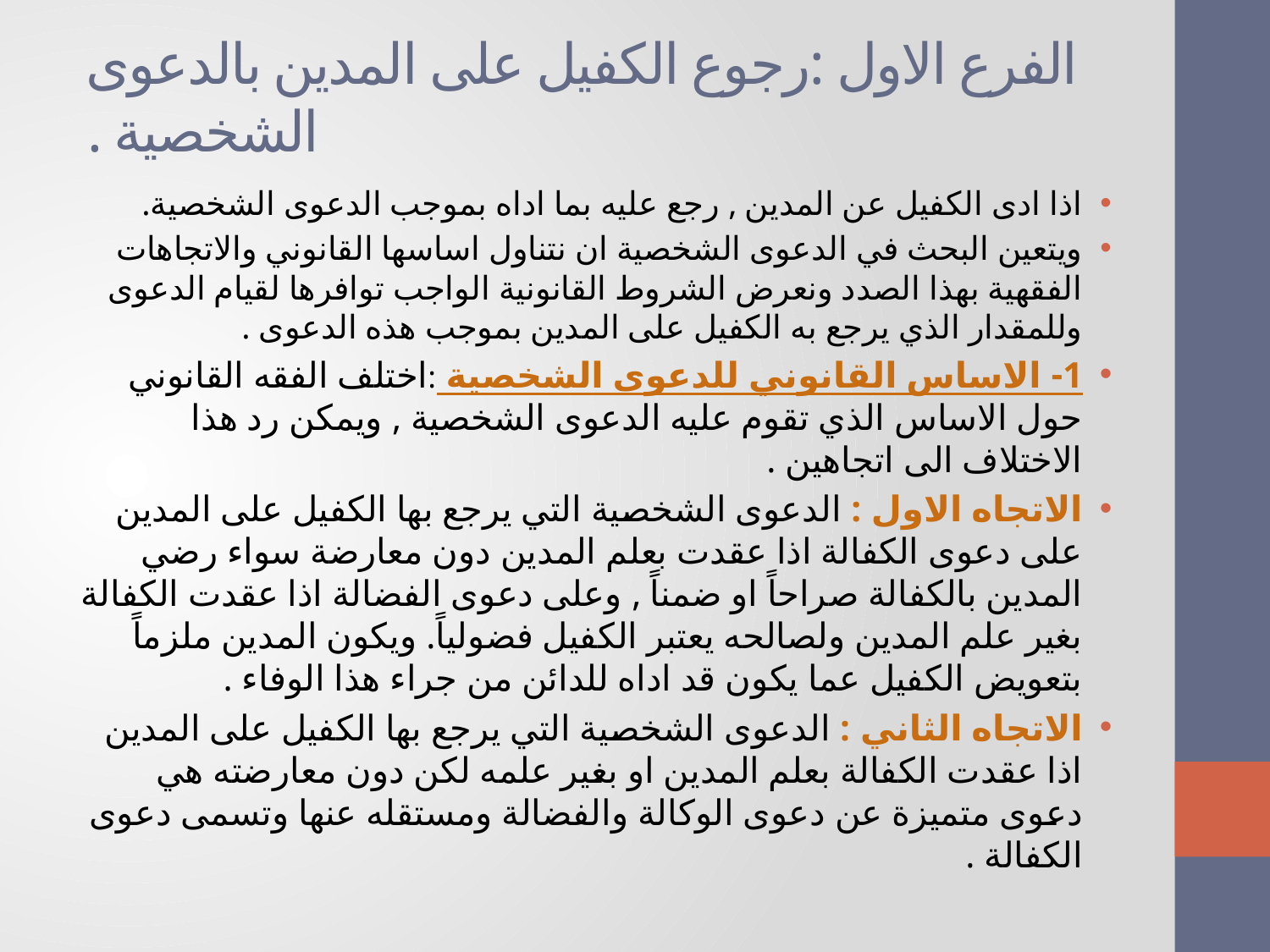

# الفرع الاول :رجوع الكفيل على المدين بالدعوى الشخصية .
اذا ادى الكفيل عن المدين , رجع عليه بما اداه بموجب الدعوى الشخصية.
ويتعين البحث في الدعوى الشخصية ان نتناول اساسها القانوني والاتجاهات الفقهية بهذا الصدد ونعرض الشروط القانونية الواجب توافرها لقيام الدعوى وللمقدار الذي يرجع به الكفيل على المدين بموجب هذه الدعوى .
1- الاساس القانوني للدعوى الشخصية :اختلف الفقه القانوني حول الاساس الذي تقوم عليه الدعوى الشخصية , ويمكن رد هذا الاختلاف الى اتجاهين .
الاتجاه الاول : الدعوى الشخصية التي يرجع بها الكفيل على المدين على دعوى الكفالة اذا عقدت بعلم المدين دون معارضة سواء رضي المدين بالكفالة صراحاً او ضمناً , وعلى دعوى الفضالة اذا عقدت الكفالة بغير علم المدين ولصالحه يعتبر الكفيل فضولياً. ويكون المدين ملزماً بتعويض الكفيل عما يكون قد اداه للدائن من جراء هذا الوفاء .
الاتجاه الثاني : الدعوى الشخصية التي يرجع بها الكفيل على المدين اذا عقدت الكفالة بعلم المدين او بغير علمه لكن دون معارضته هي دعوى متميزة عن دعوى الوكالة والفضالة ومستقله عنها وتسمى دعوى الكفالة .